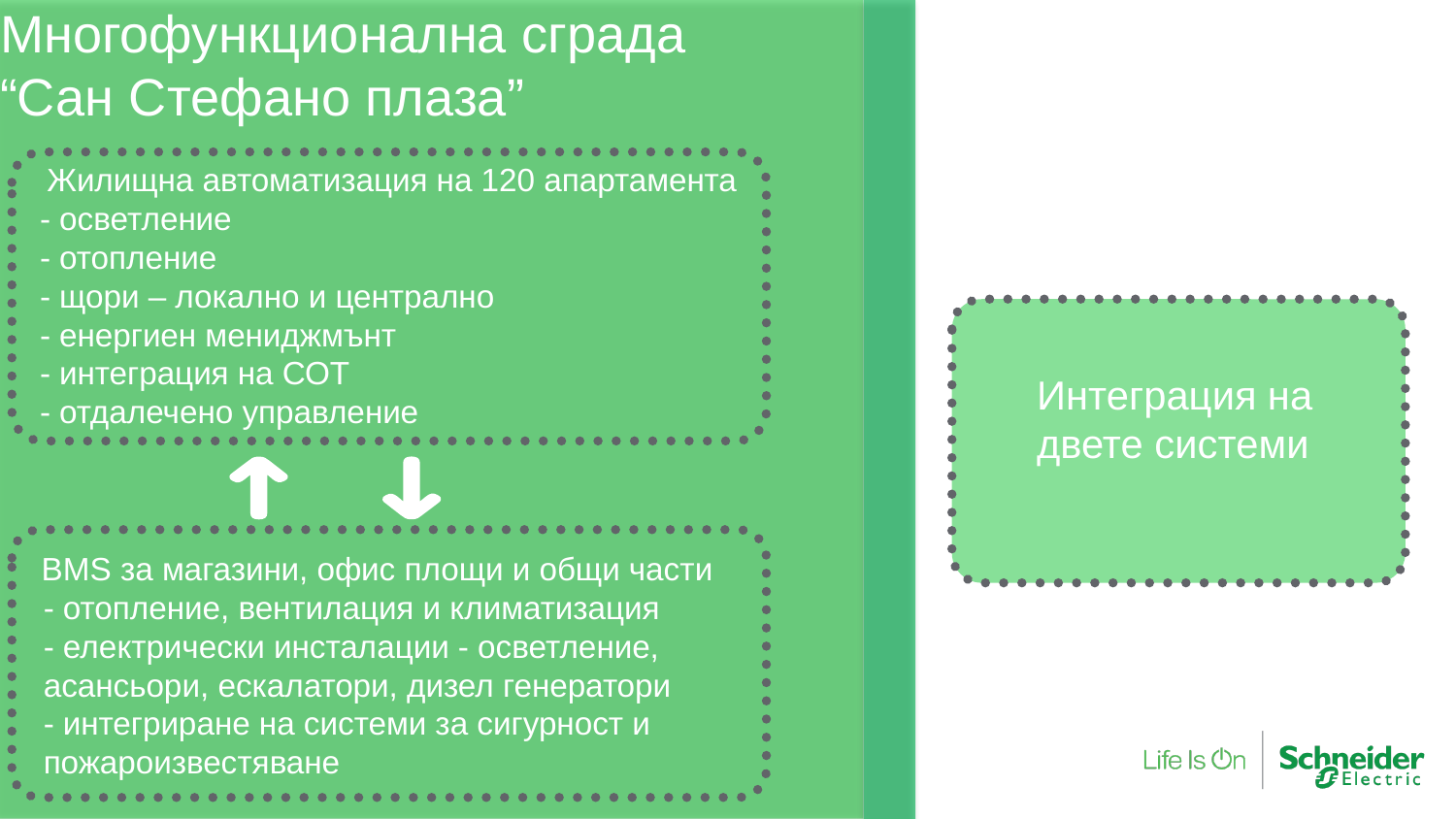

# Многофункционална сграда “Сан Стефано плаза”

    Жилищна автоматизация на 120 апартамента
- осветление
- отопление
- щори – локално и централно
- енергиен мениджмънт
- интеграция на СОТ
- отдалечено управление

Интеграция на двете системи

   BMS за магазини, офис площи и общи части
- отопление, вентилация и климатизация
- електрически инсталации - осветление, асансьори, ескалатори, дизел генератори
- интегриране на системи за сигурност и пожароизвестяване